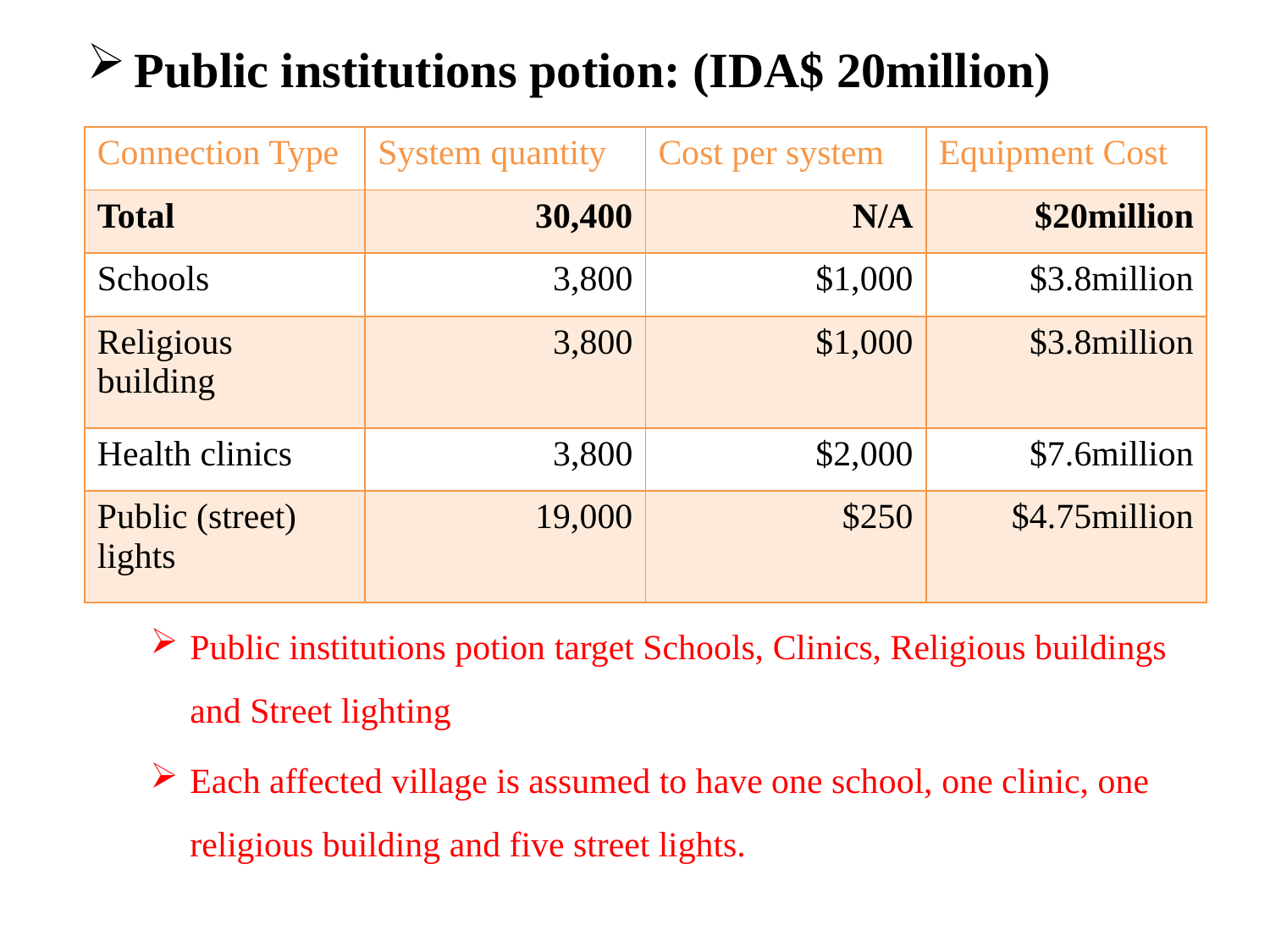

Public institutions potion: (IDA$ 20million)

Public institutions potion target Schools, Clinics, Religious buildings and Street lighting
Each affected village is assumed to have one school, one clinic, one religious building and five street lights.

| Connection Type | System quantity | Cost per system | Equipment Cost |
| --- | --- | --- | --- |
| Total | 30,400 | N/A | $20million |
| Schools | 3,800 | $1,000 | $3.8million |
| Religious building | 3,800 | $1,000 | $3.8million |
| Health clinics | 3,800 | $2,000 | $7.6million |
| Public (street) lights | 19,000 | $250 | $4.75million |